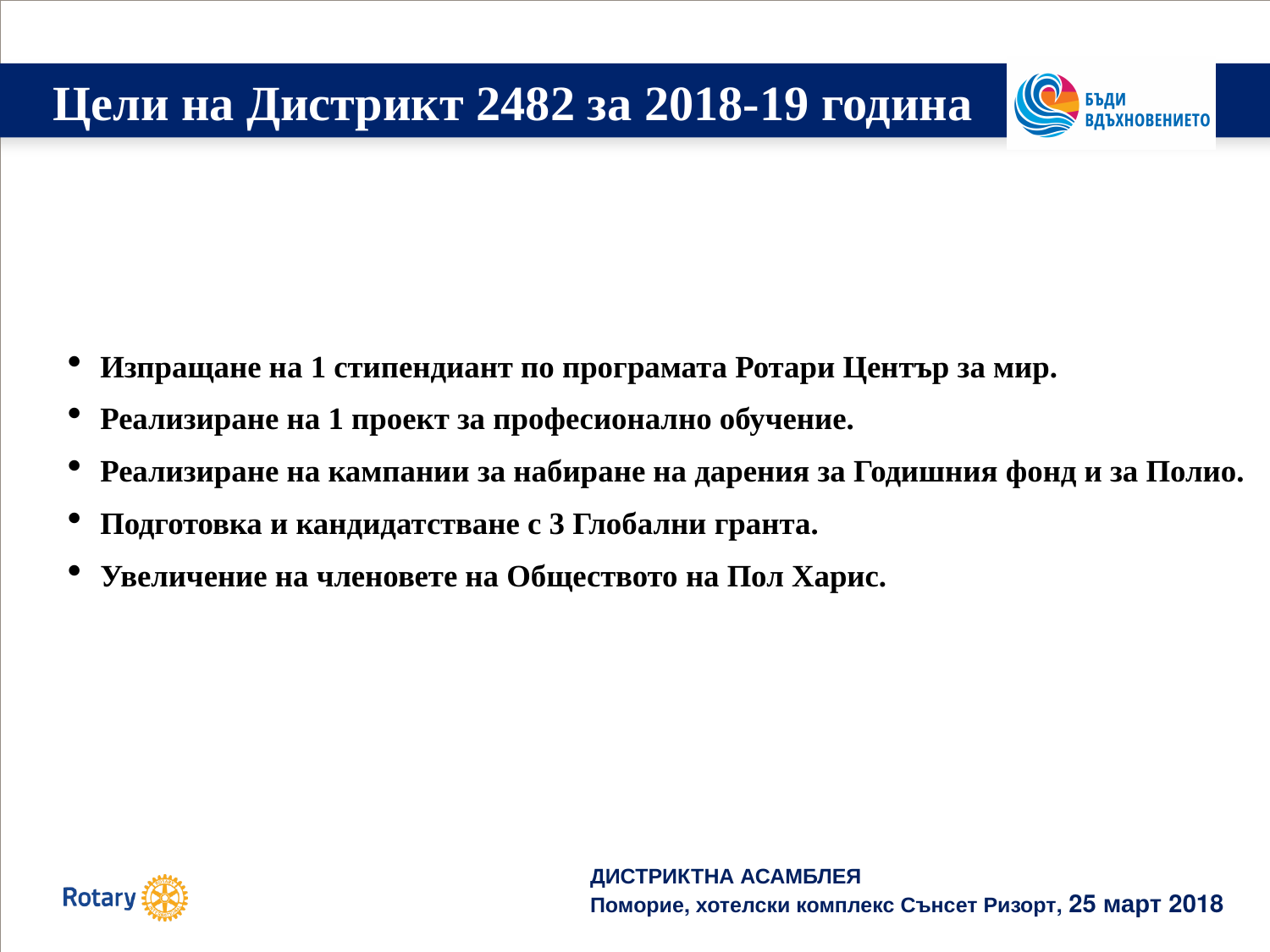

# Цели на Дистрикт 2482 за 2018-19 година
Изпращане на 1 стипендиант по програмата Ротари Център за мир.
Реализиране на 1 проект за професионално обучение.
Реализиране на кампании за набиране на дарения за Годишния фонд и за Полио.
Подготовка и кандидатстване с 3 Глобални гранта.
Увеличение на членовете на Обществото на Пол Харис.